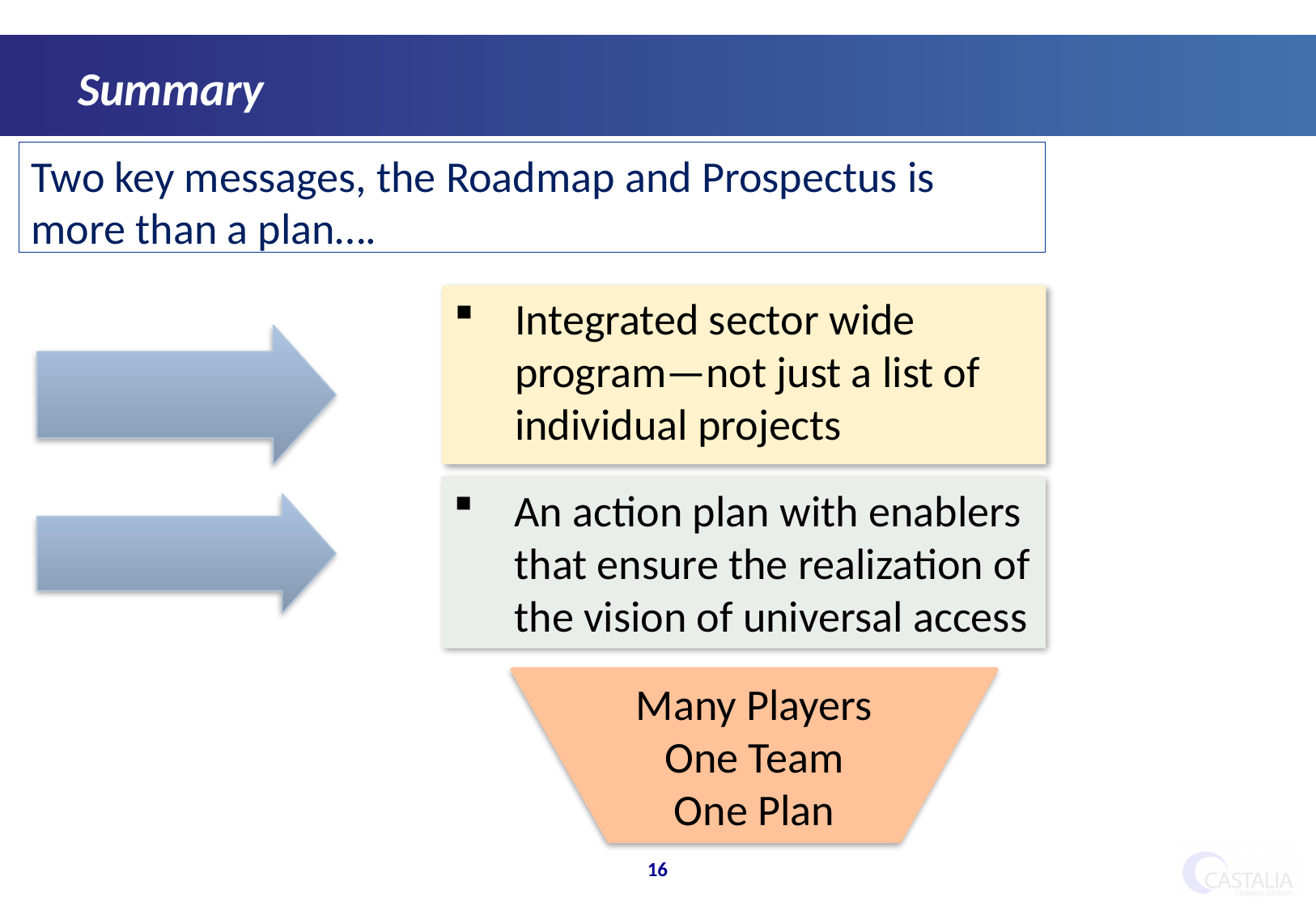

Summary
Two key messages, the Roadmap and Prospectus is more than a plan….
Integrated sector wide program—not just a list of individual projects

An action plan with enablers that ensure the realization of the vision of universal access

Many Players
One Team
One Plan
16